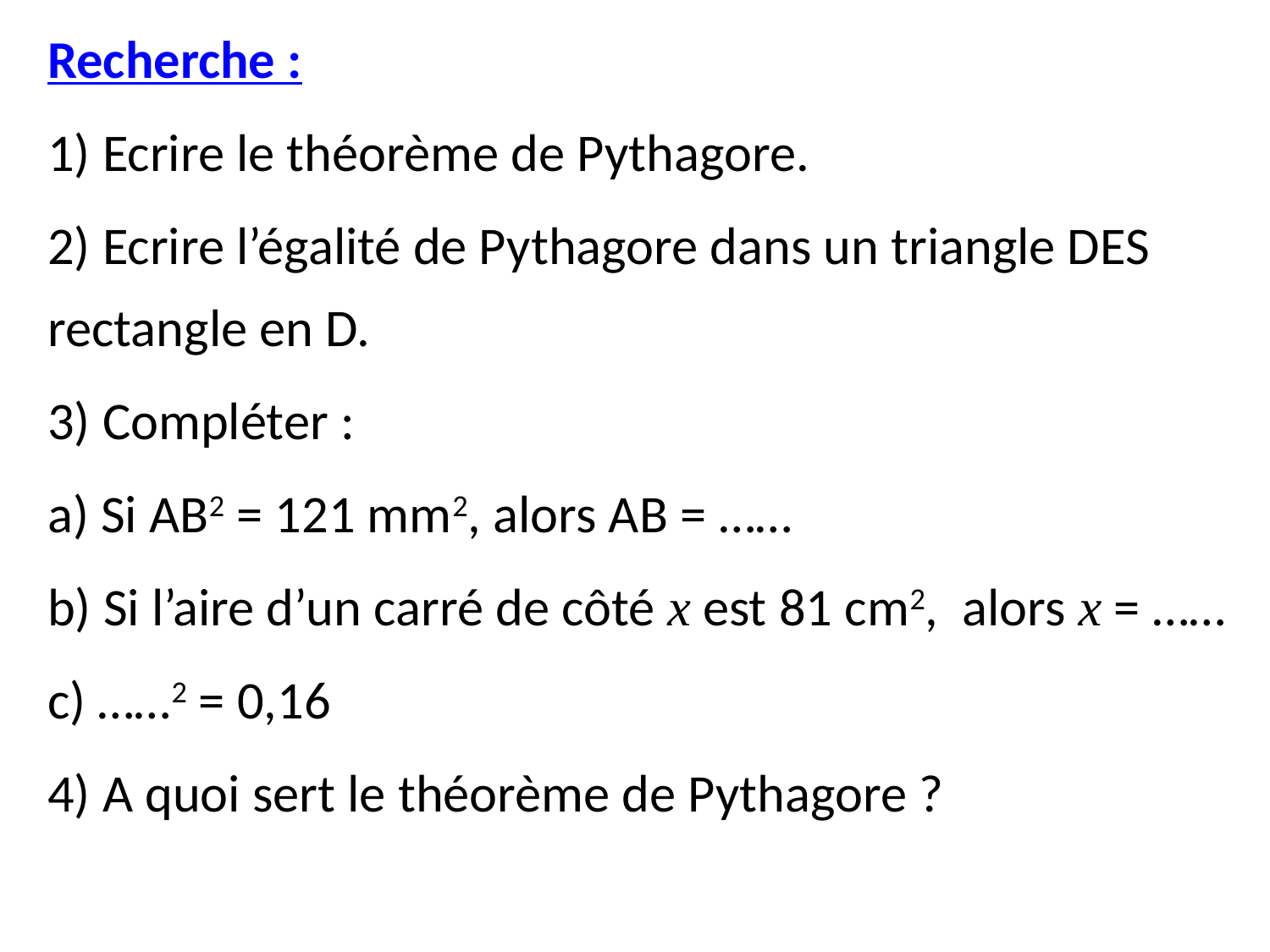

Recherche :
1) Ecrire le théorème de Pythagore.
2) Ecrire l’égalité de Pythagore dans un triangle DES rectangle en D.
3) Compléter :
a) Si AB2 = 121 mm2, alors AB = ……
b) Si l’aire d’un carré de côté x est 81 cm2,  alors x = ……
c) ……2 = 0,16
4) A quoi sert le théorème de Pythagore ?